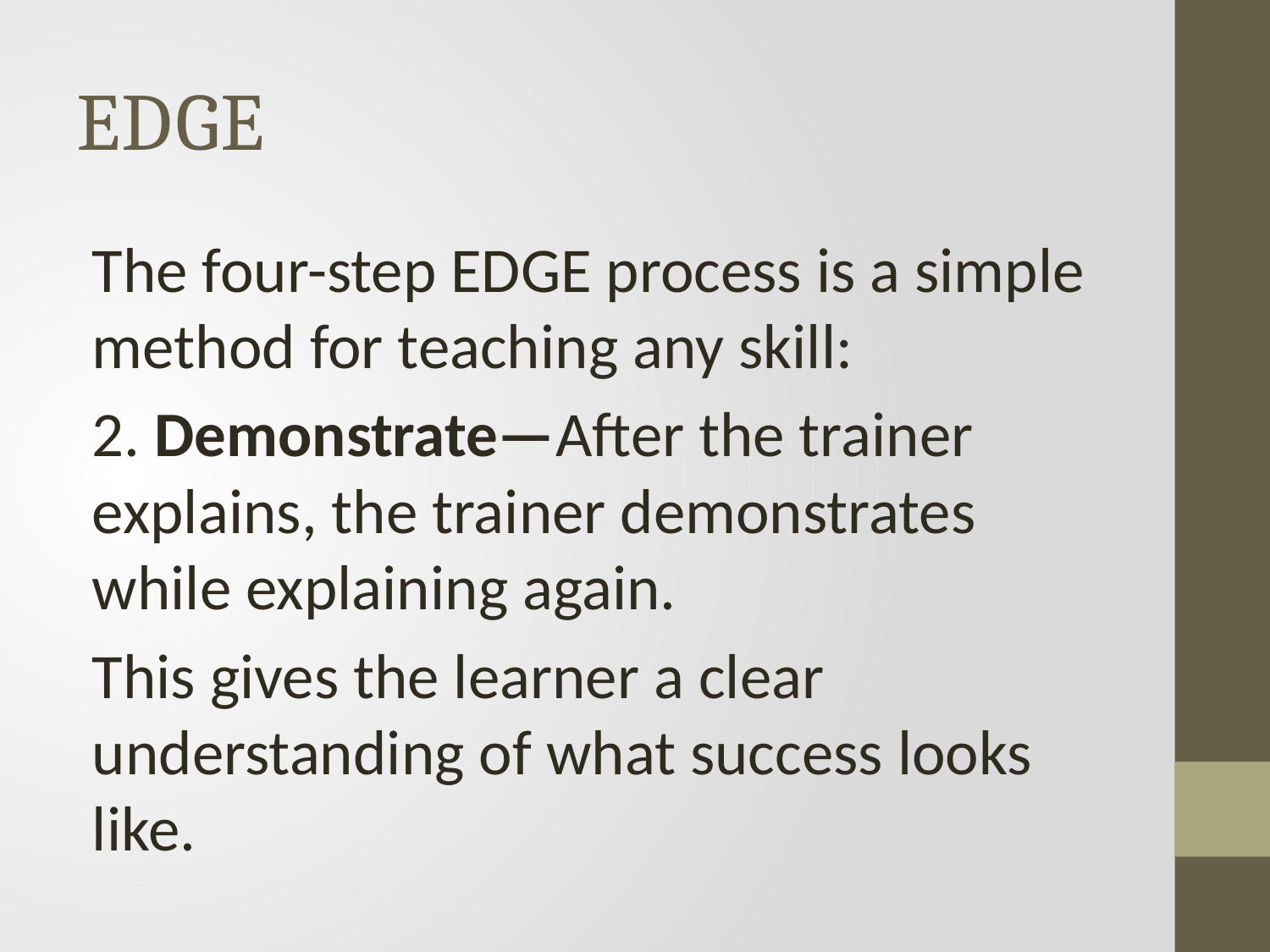

# EDGE
The four-step EDGE process is a simple method for teaching any skill:
2. Demonstrate—After the trainer explains, the trainer demonstrates while explaining again.
This gives the learner a clear understanding of what success looks like.